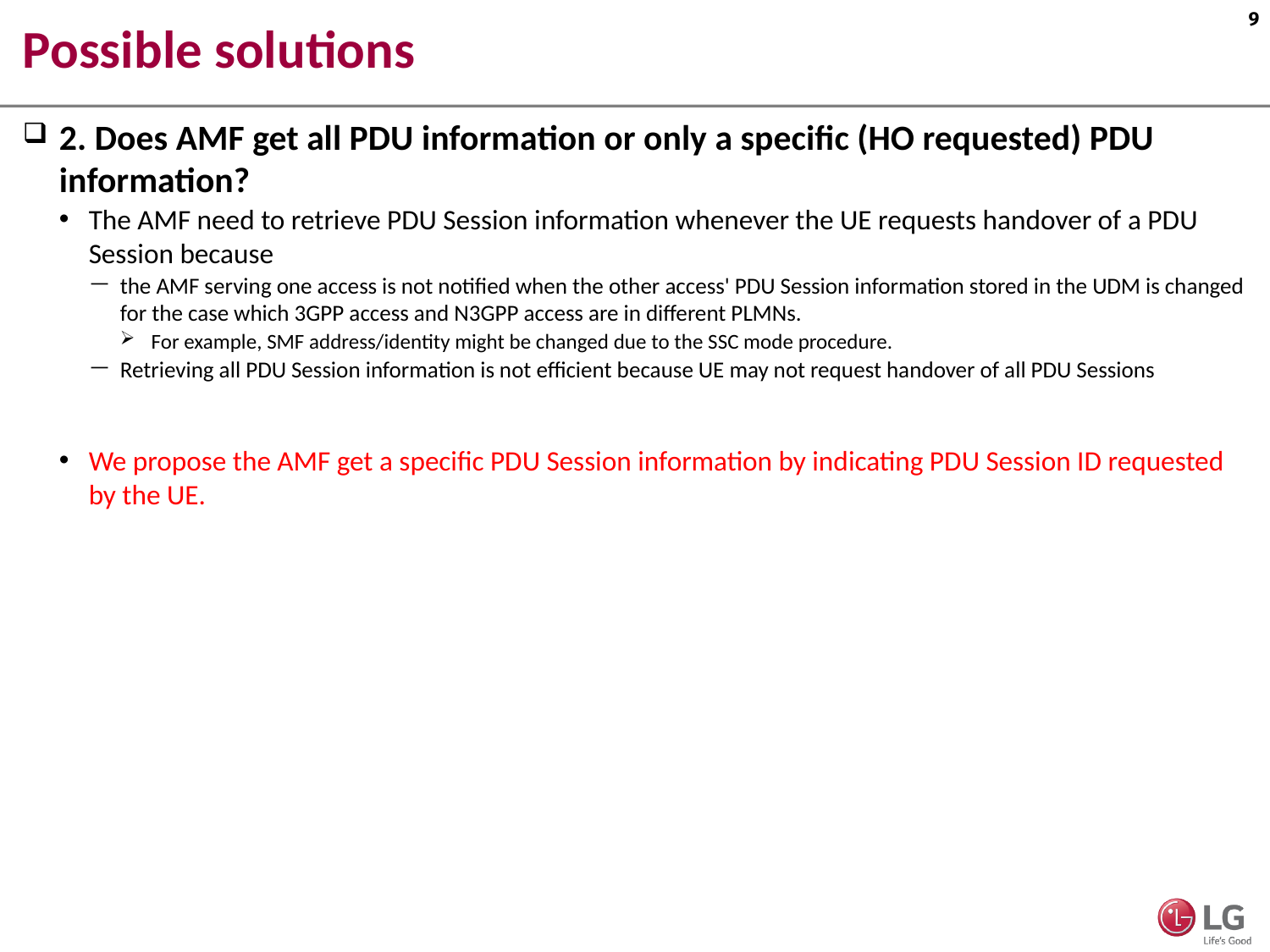

# Possible solutions
2. Does AMF get all PDU information or only a specific (HO requested) PDU information?
The AMF need to retrieve PDU Session information whenever the UE requests handover of a PDU Session because
the AMF serving one access is not notified when the other access' PDU Session information stored in the UDM is changed for the case which 3GPP access and N3GPP access are in different PLMNs.
For example, SMF address/identity might be changed due to the SSC mode procedure.
Retrieving all PDU Session information is not efficient because UE may not request handover of all PDU Sessions

We propose the AMF get a specific PDU Session information by indicating PDU Session ID requested by the UE.